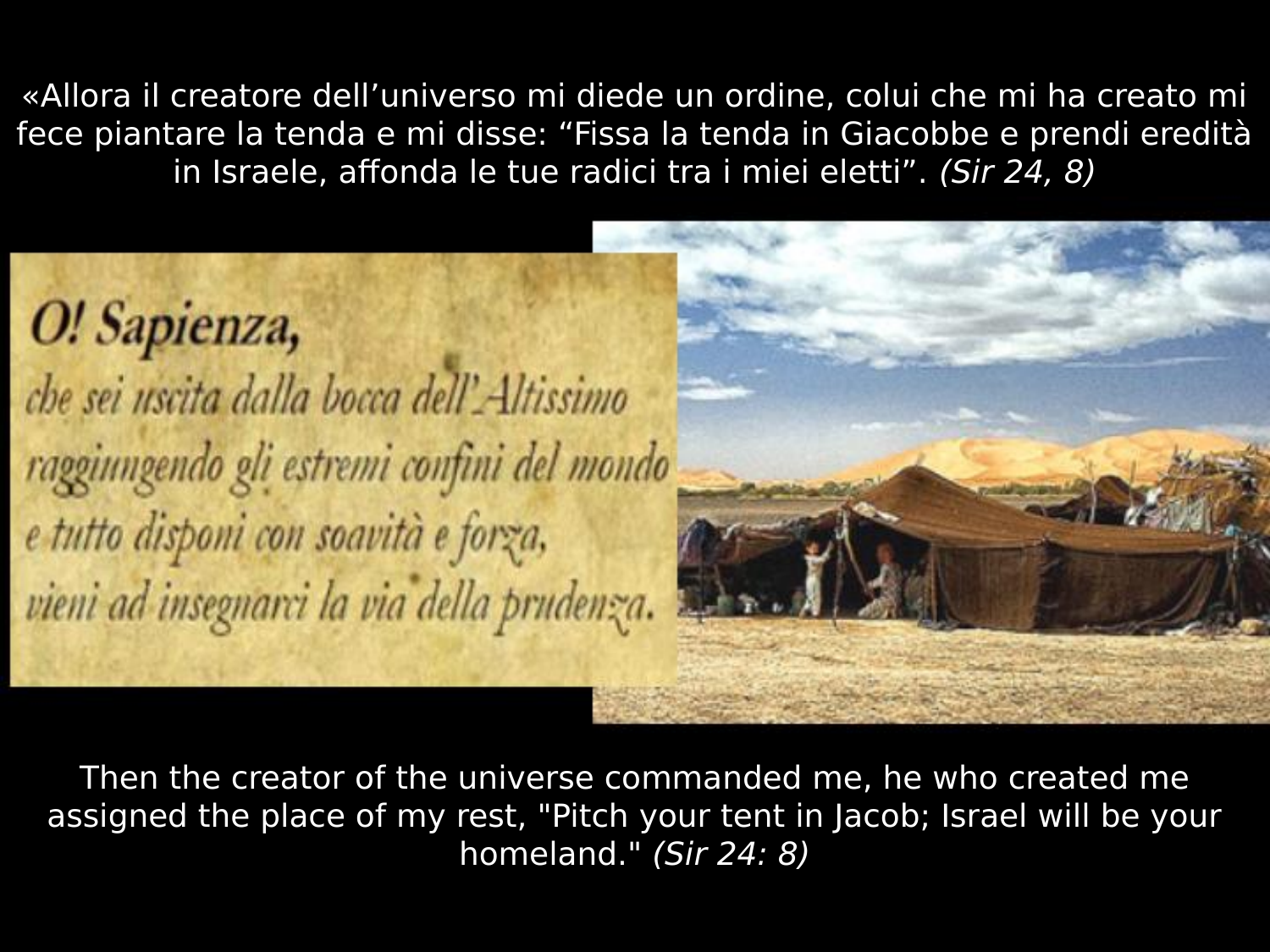

# «Allora il creatore dell’universo mi diede un ordine, colui che mi ha creato mi fece piantare la tenda e mi disse: “Fissa la tenda in Giacobbe e prendi eredità in Israele, affonda le tue radici tra i miei eletti”. (Sir 24, 8)
Then the creator of the universe commanded me, he who created me assigned the place of my rest, "Pitch your tent in Jacob; Israel will be your homeland." (Sir 24: 8)